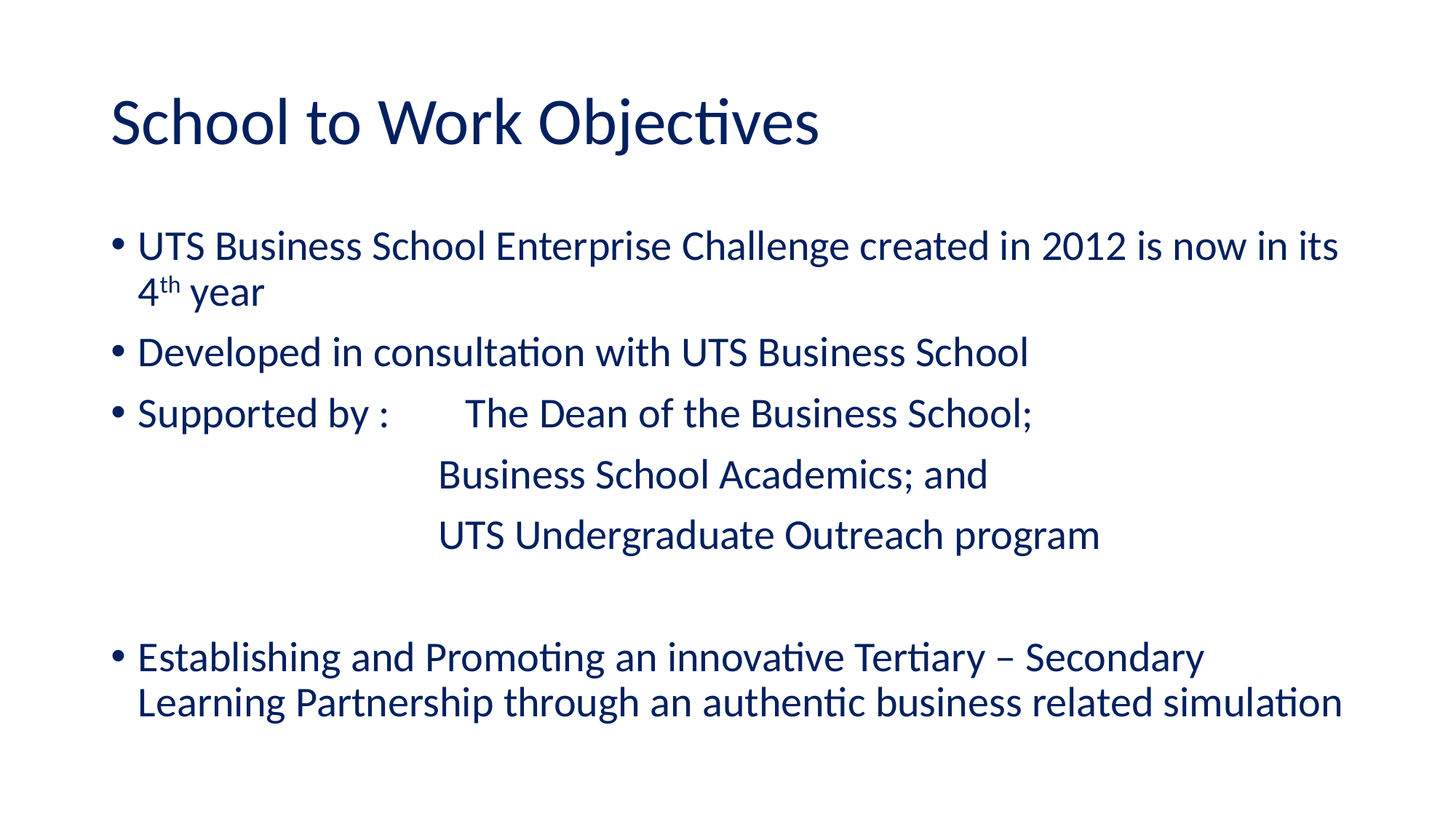

# School to Work Objectives
UTS Business School Enterprise Challenge created in 2012 is now in its 4th year
Developed in consultation with UTS Business School
Supported by : 	The Dean of the Business School;
		 	Business School Academics; and
			UTS Undergraduate Outreach program

Establishing and Promoting an innovative Tertiary – Secondary Learning Partnership through an authentic business related simulation